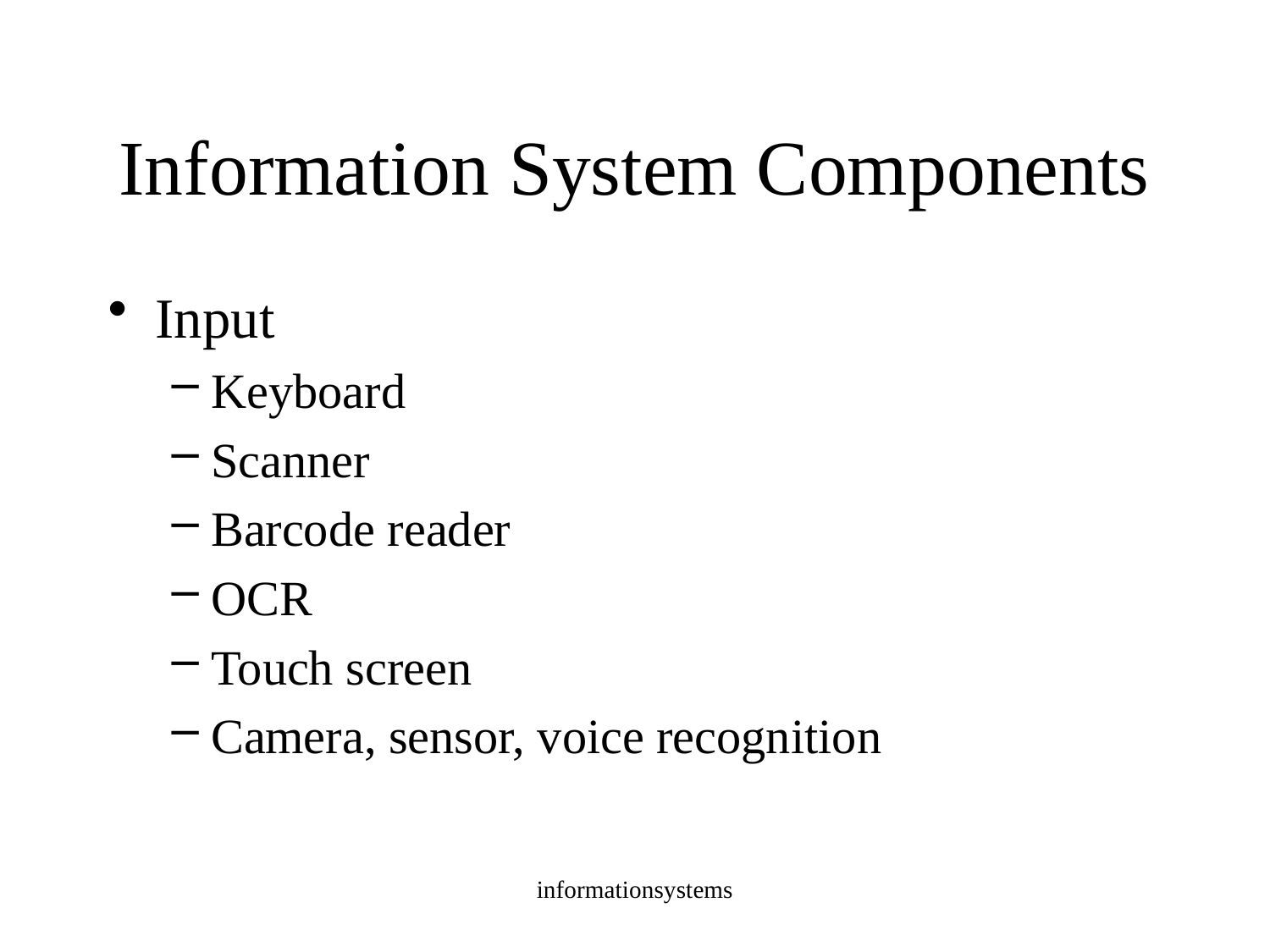

# Information System Components
Input
Keyboard
Scanner
Barcode reader
OCR
Touch screen
Camera, sensor, voice recognition

informationsystems